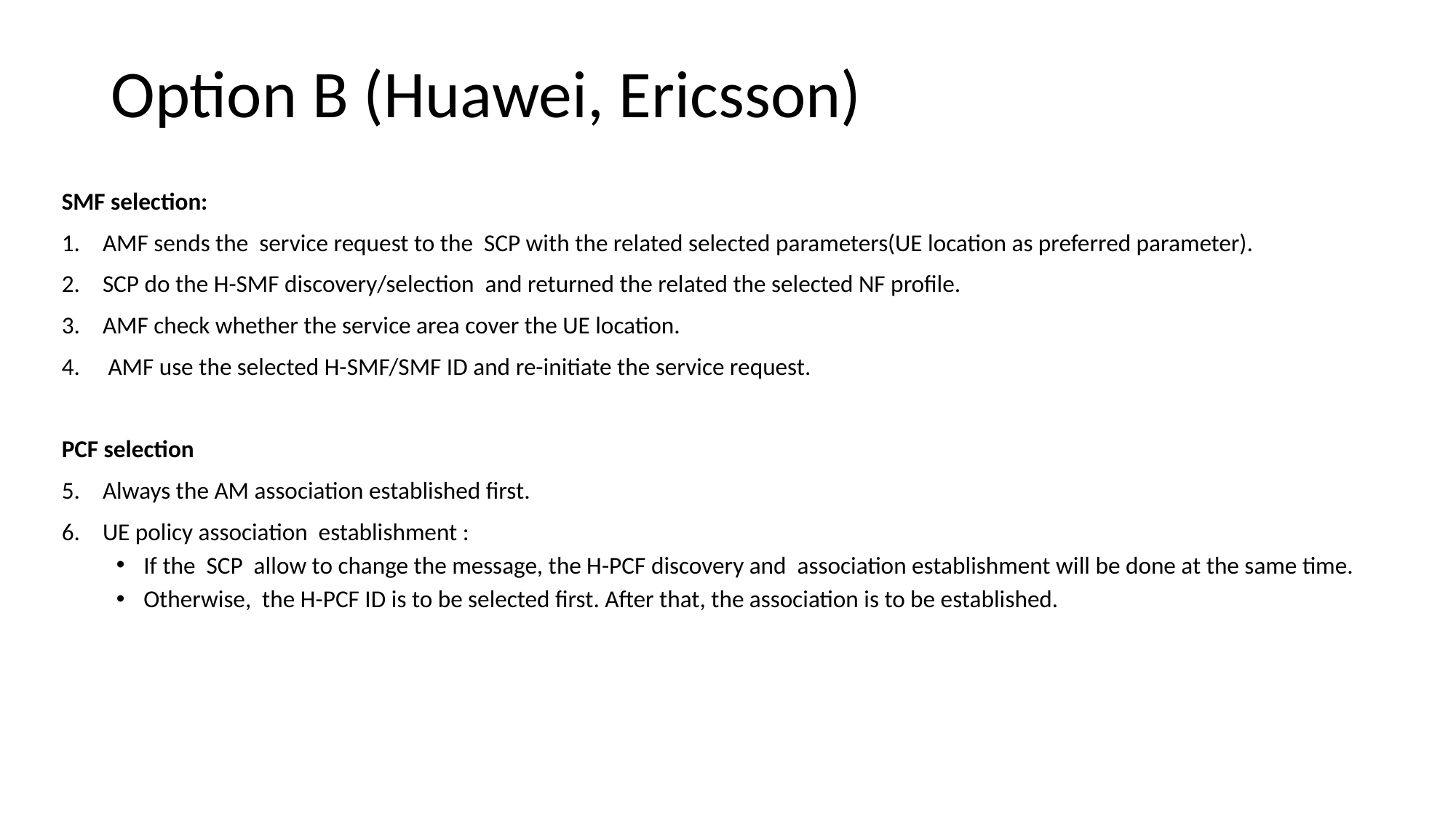

# Option B (Huawei, Ericsson)
SMF selection:
AMF sends the  service request to the  SCP with the related selected parameters(UE location as preferred parameter).
SCP do the H-SMF discovery/selection  and returned the related the selected NF profile.
AMF check whether the service area cover the UE location.
 AMF use the selected H-SMF/SMF ID and re-initiate the service request.

PCF selection
Always the AM association established first.
UE policy association  establishment :
If the  SCP  allow to change the message, the H-PCF discovery and  association establishment will be done at the same time.
Otherwise,  the H-PCF ID is to be selected first. After that, the association is to be established.